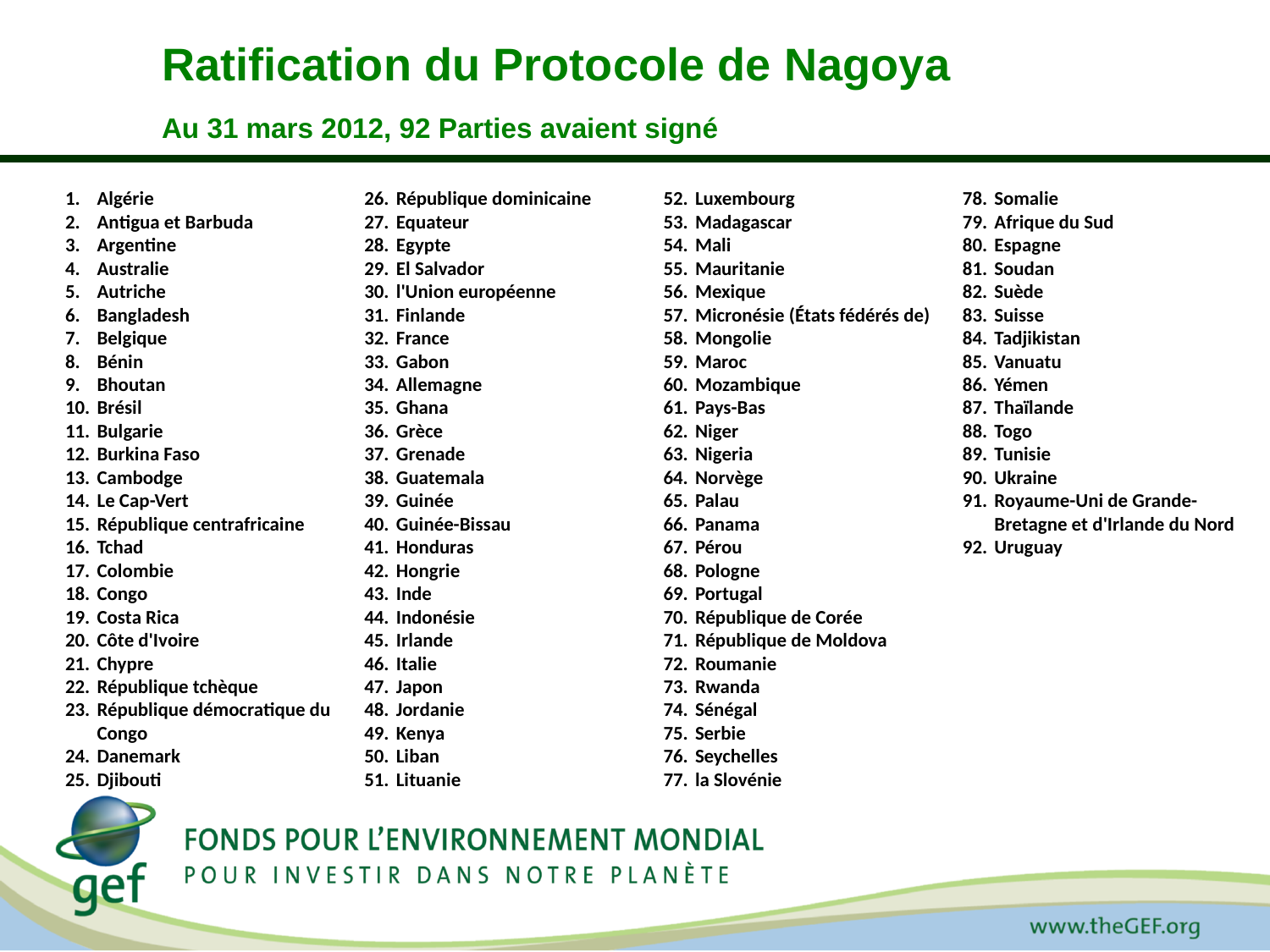

Ratification du Protocole de Nagoya

Au 31 mars 2012, 92 Parties avaient signé
Algérie
Antigua et Barbuda
Argentine
Australie
Autriche
Bangladesh
Belgique
Bénin
Bhoutan
Brésil
Bulgarie
Burkina Faso
Cambodge
Le Cap-Vert
République centrafricaine
Tchad
Colombie
Congo
Costa Rica
Côte d'Ivoire
Chypre
République tchèque
République démocratique du Congo
Danemark
Djibouti
République dominicaine
Equateur
Egypte
El Salvador
l'Union européenne
Finlande
France
Gabon
Allemagne
Ghana
Grèce
Grenade
Guatemala
Guinée
Guinée-Bissau
Honduras
Hongrie
Inde
Indonésie
Irlande
Italie
Japon
Jordanie
Kenya
Liban
Lituanie
Luxembourg
Madagascar
Mali
Mauritanie
Mexique
Micronésie (États fédérés de)
Mongolie
Maroc
Mozambique
Pays-Bas
Niger
Nigeria
Norvège
Palau
Panama
Pérou
Pologne
Portugal
République de Corée
République de Moldova
Roumanie
Rwanda
Sénégal
Serbie
Seychelles
la Slovénie
Somalie
Afrique du Sud
Espagne
Soudan
Suède
Suisse
Tadjikistan
Vanuatu
Yémen
Thaïlande
Togo
Tunisie
Ukraine
Royaume-Uni de Grande-Bretagne et d'Irlande du Nord
Uruguay